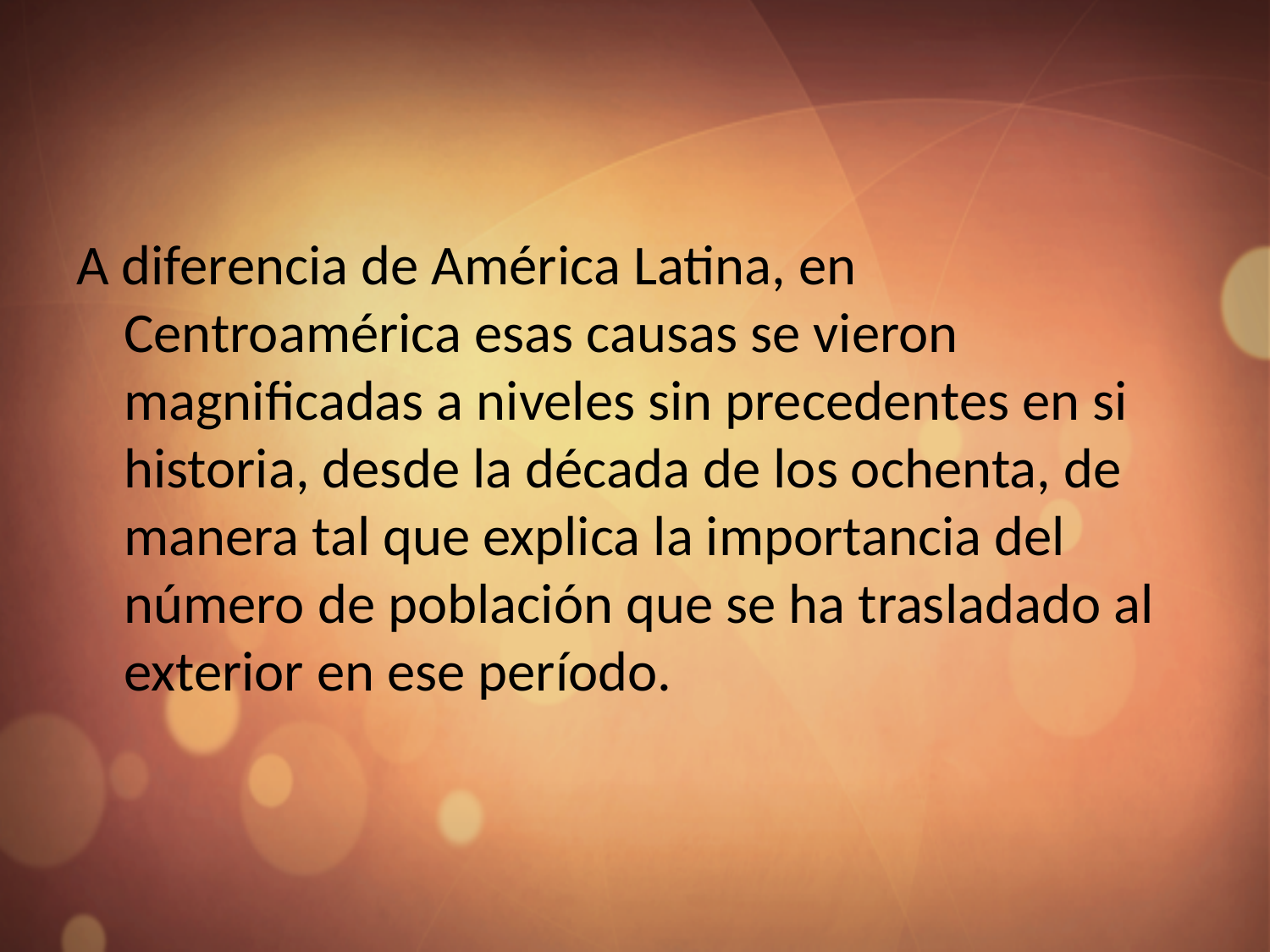

#
A diferencia de América Latina, en Centroamérica esas causas se vieron magnificadas a niveles sin precedentes en si historia, desde la década de los ochenta, de manera tal que explica la importancia del número de población que se ha trasladado al exterior en ese período.